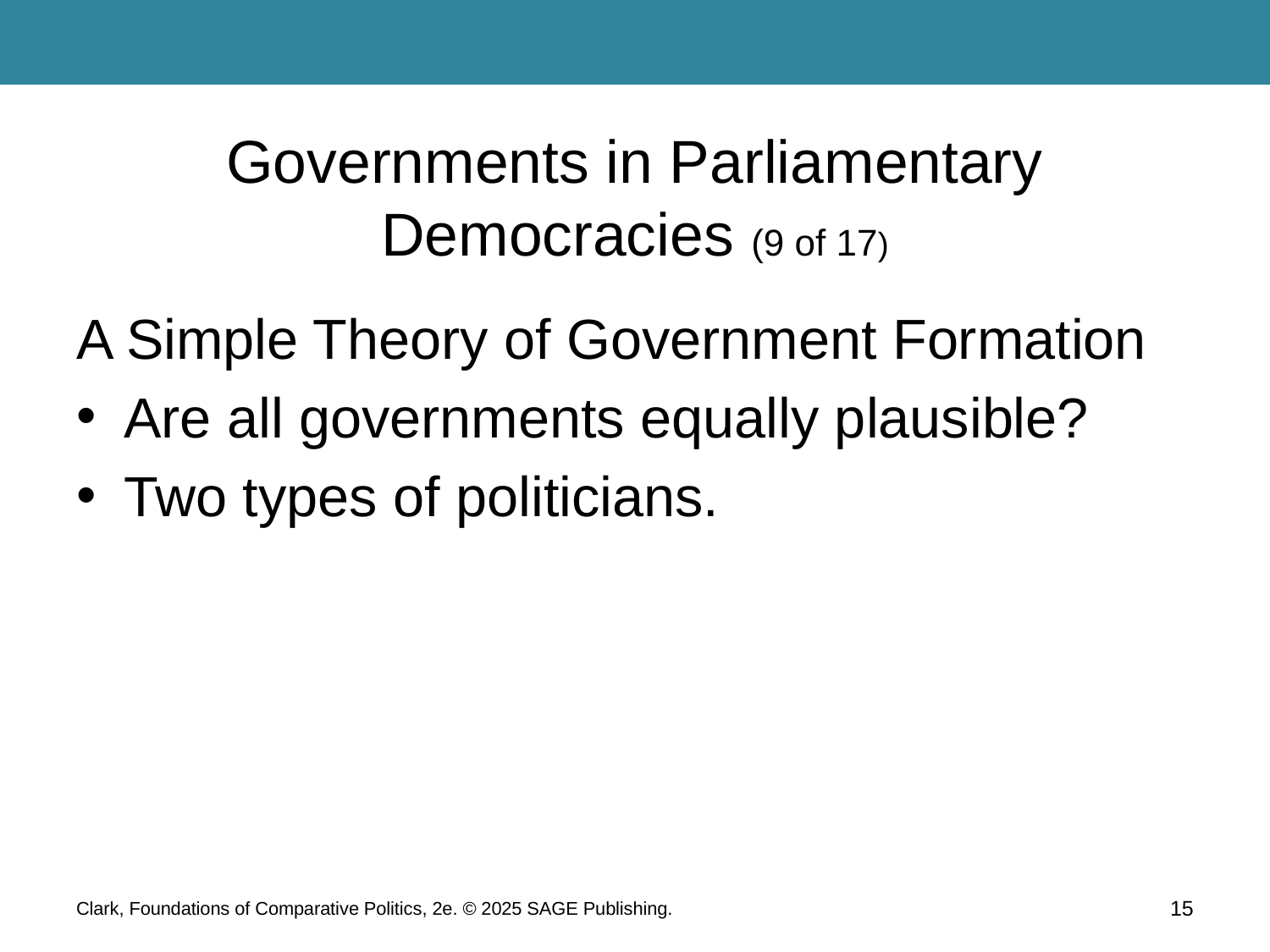

# Governments in Parliamentary Democracies (9 of 17)
A Simple Theory of Government Formation
Are all governments equally plausible?
Two types of politicians.

Clark, Foundations of Comparative Politics, 2e. © 2025 SAGE Publishing.
15